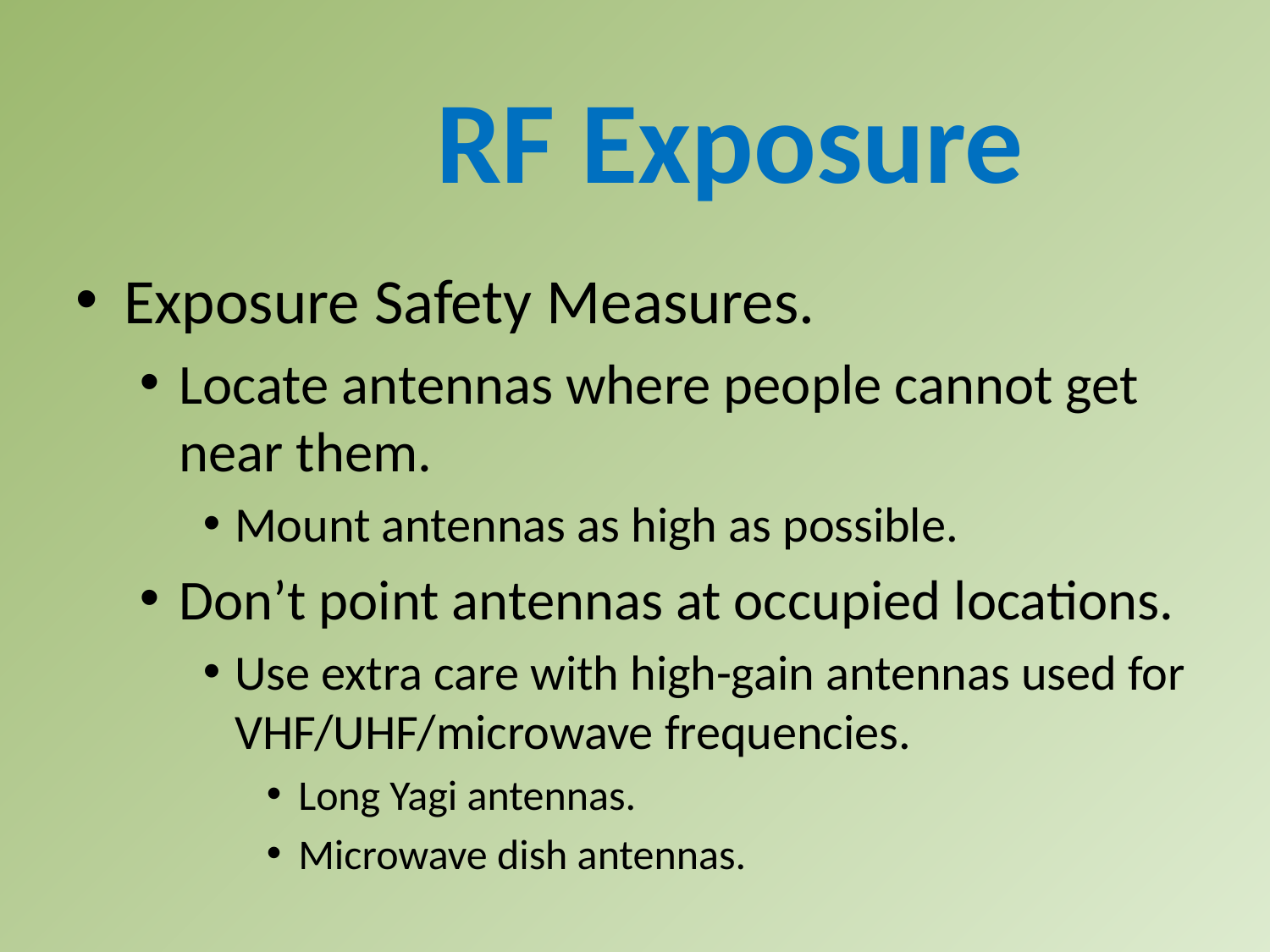

RF Exposure
Exposure Safety Measures.
Locate antennas where people cannot get near them.
Mount antennas as high as possible.
Don’t point antennas at occupied locations.
Use extra care with high-gain antennas used for VHF/UHF/microwave frequencies.
Long Yagi antennas.
Microwave dish antennas.